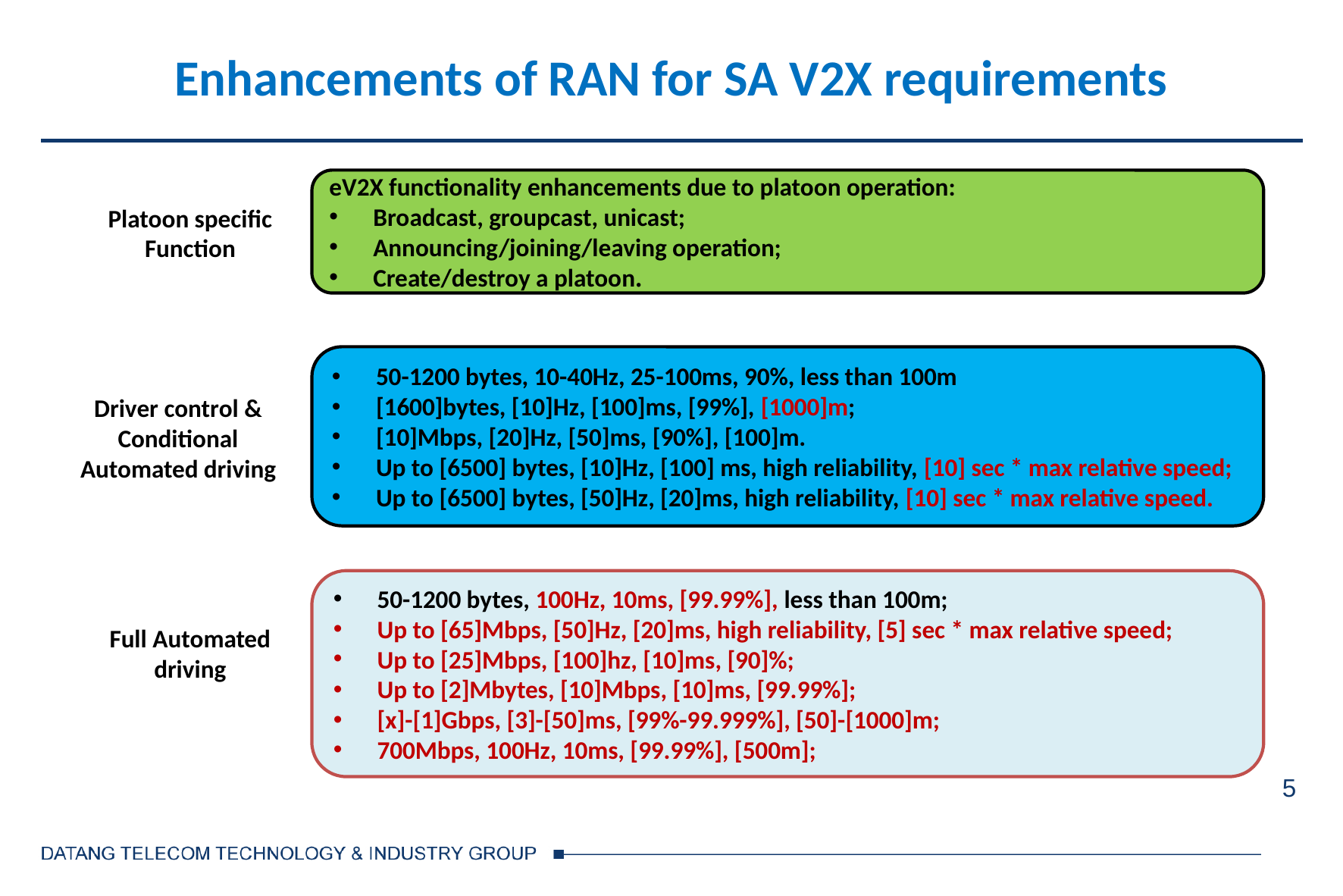

# Enhancements of RAN for SA V2X requirements
eV2X functionality enhancements due to platoon operation:
   Broadcast, groupcast, unicast;
   Announcing/joining/leaving operation;
   Create/destroy a platoon.
Platoon specific Function
   50-1200 bytes, 10-40Hz, 25-100ms, 90%, less than 100m
   [1600]bytes, [10]Hz, [100]ms, [99%], [1000]m;
   [10]Mbps, [20]Hz, [50]ms, [90%], [100]m.
   Up to [6500] bytes, [10]Hz, [100] ms, high reliability, [10] sec * max relative speed;
   Up to [6500] bytes, [50]Hz, [20]ms, high reliability, [10] sec * max relative speed.
Driver control & Conditional Automated driving
   50-1200 bytes, 100Hz, 10ms, [99.99%], less than 100m;
   Up to [65]Mbps, [50]Hz, [20]ms, high reliability, [5] sec * max relative speed;
   Up to [25]Mbps, [100]hz, [10]ms, [90]%;
   Up to [2]Mbytes, [10]Mbps, [10]ms, [99.99%];
   [x]-[1]Gbps, [3]-[50]ms, [99%-99.999%], [50]-[1000]m;
   700Mbps, 100Hz, 10ms, [99.99%], [500m];
Full Automated driving
5